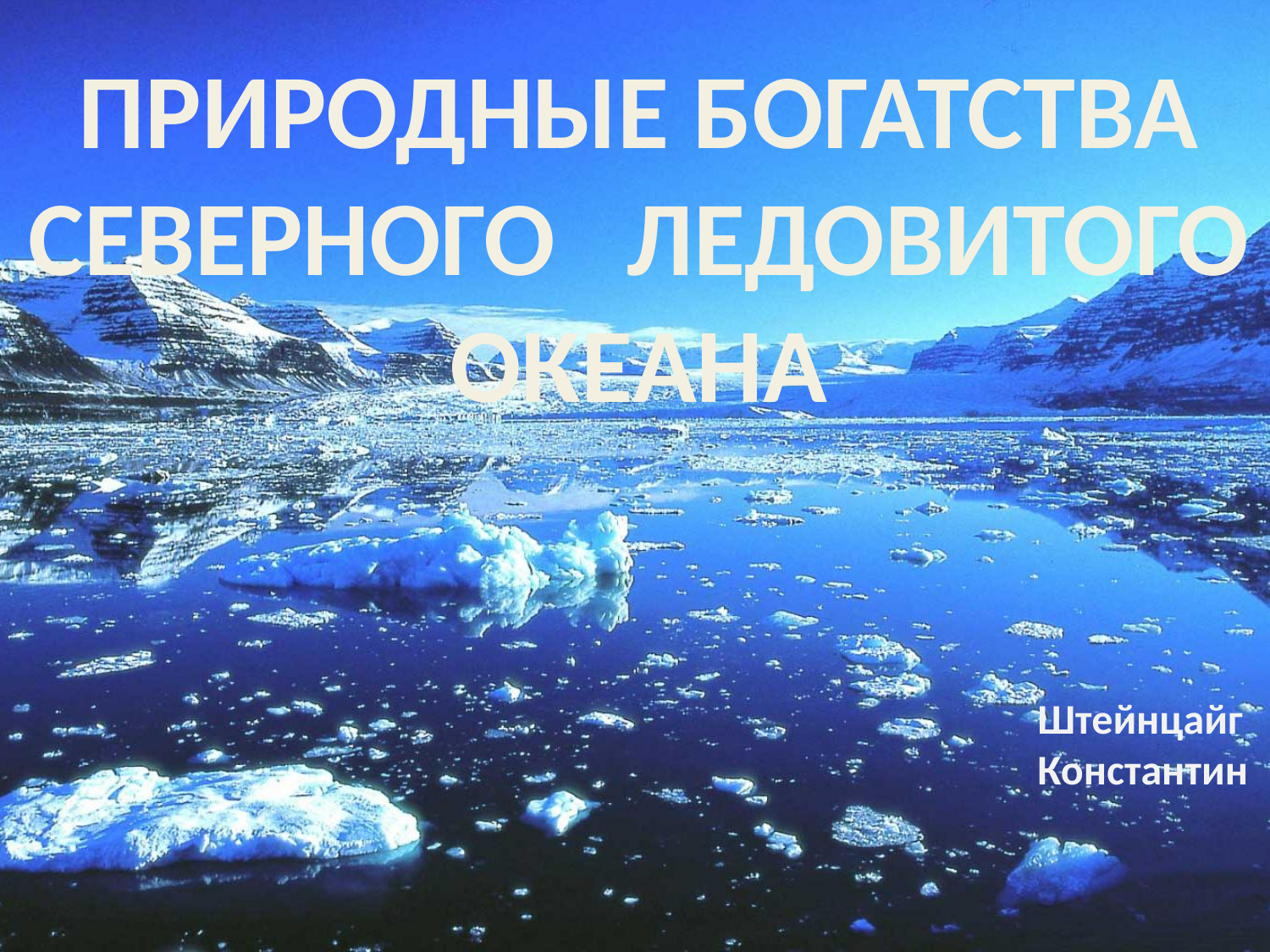

ПРИРОДНЫЕ БОГАТСТВА
СЕВЕРНОГО   ЛЕДОВИТОГО
ОКЕАНА
Штейнцайг Константин